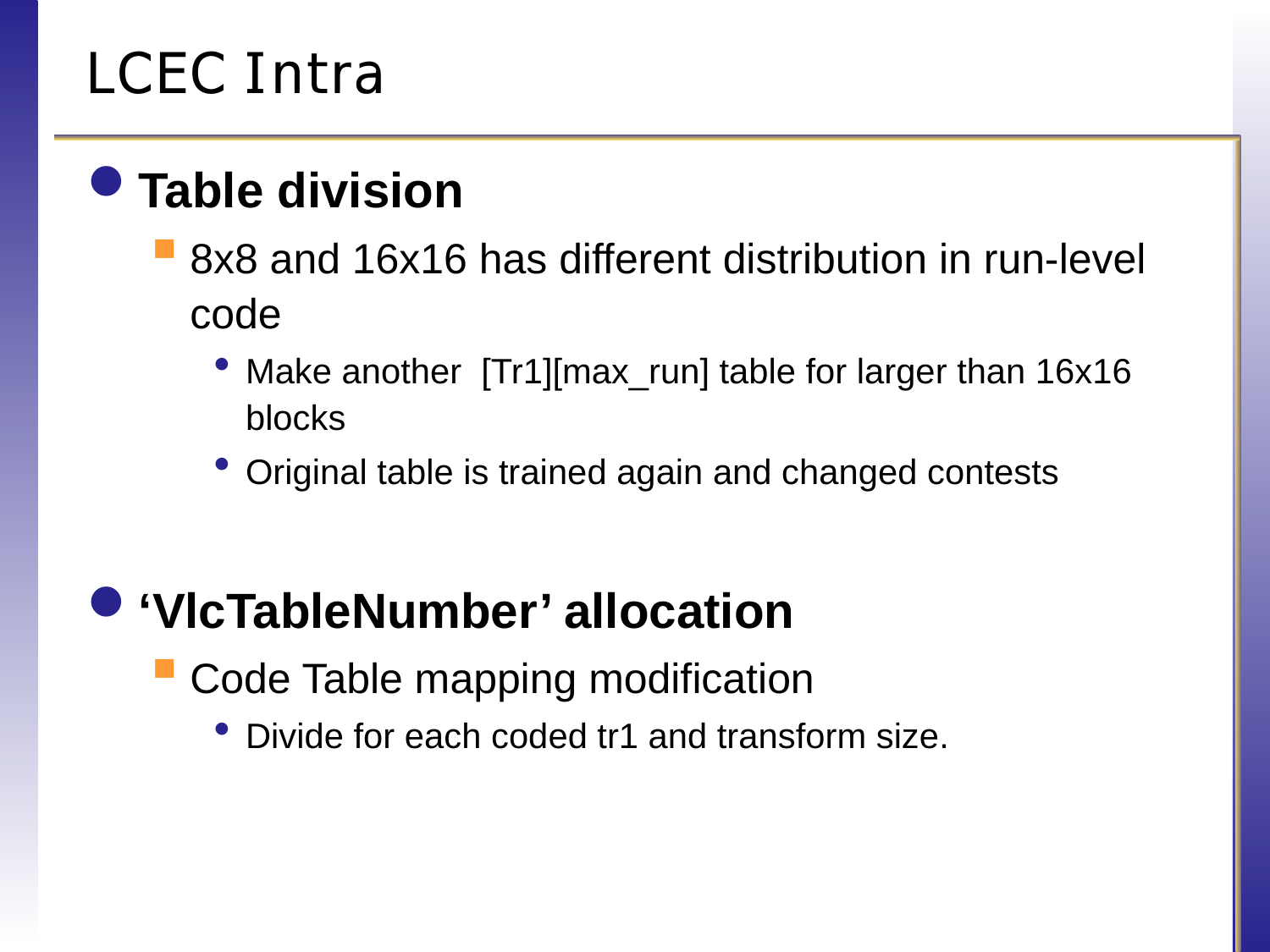

# LCEC Intra
Table division
8x8 and 16x16 has different distribution in run-level code
Make another  [Tr1][max_run] table for larger than 16x16 blocks
Original table is trained again and changed contests

‘VlcTableNumber’ allocation
Code Table mapping modification
Divide for each coded tr1 and transform size.